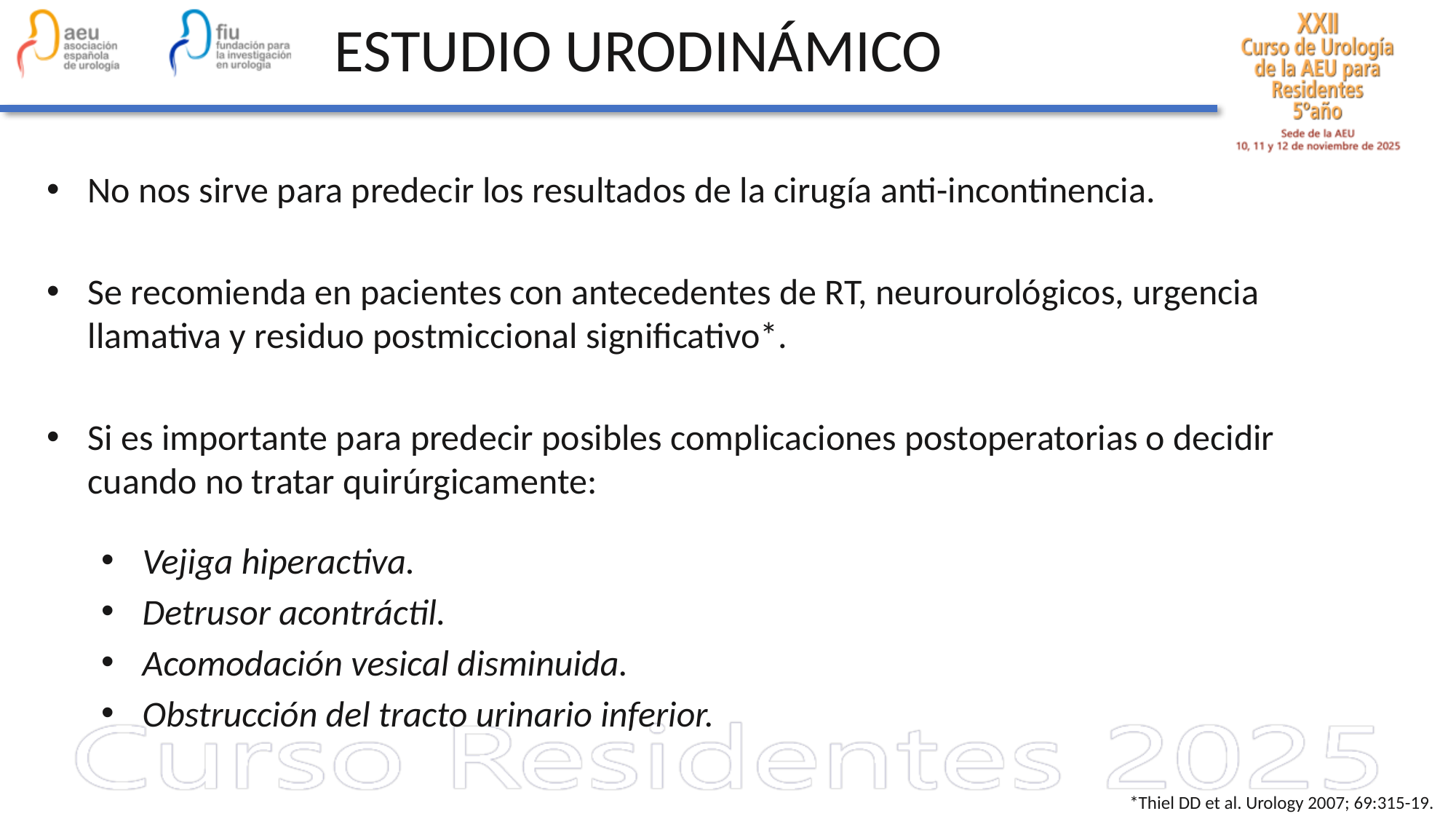

ESTUDIO URODINÁMICO
No nos sirve para predecir los resultados de la cirugía anti-incontinencia.

Se recomienda en pacientes con antecedentes de RT, neurourológicos, urgencia llamativa y residuo postmiccional significativo*.

Si es importante para predecir posibles complicaciones postoperatorias o decidir cuando no tratar quirúrgicamente:

Vejiga hiperactiva.
Detrusor acontráctil.
Acomodación vesical disminuida.
Obstrucción del tracto urinario inferior.

*Thiel DD et al. Urology 2007; 69:315-19.